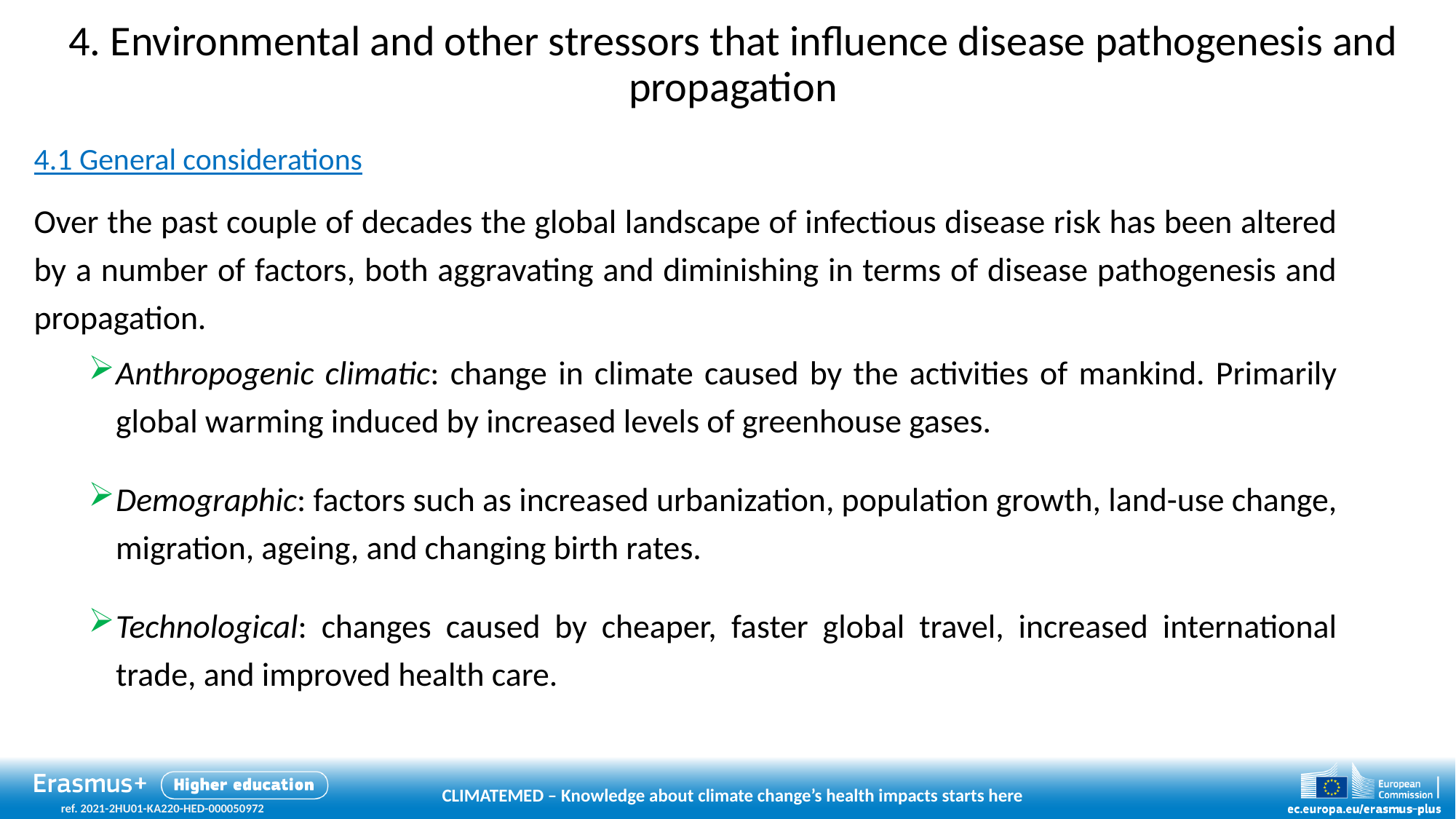

# 4. Environmental and other stressors that influence disease pathogenesis and propagation
4.1 General considerations
Over the past couple of decades the global landscape of infectious disease risk has been altered by a number of factors, both aggravating and diminishing in terms of disease pathogenesis and propagation.
Anthropogenic climatic: change in climate caused by the activities of mankind. Primarily global warming induced by increased levels of greenhouse gases.
Demographic: factors such as increased urbanization, population growth, land-use change, migration, ageing, and changing birth rates.
Technological: changes caused by cheaper, faster global travel, increased international trade, and improved health care.